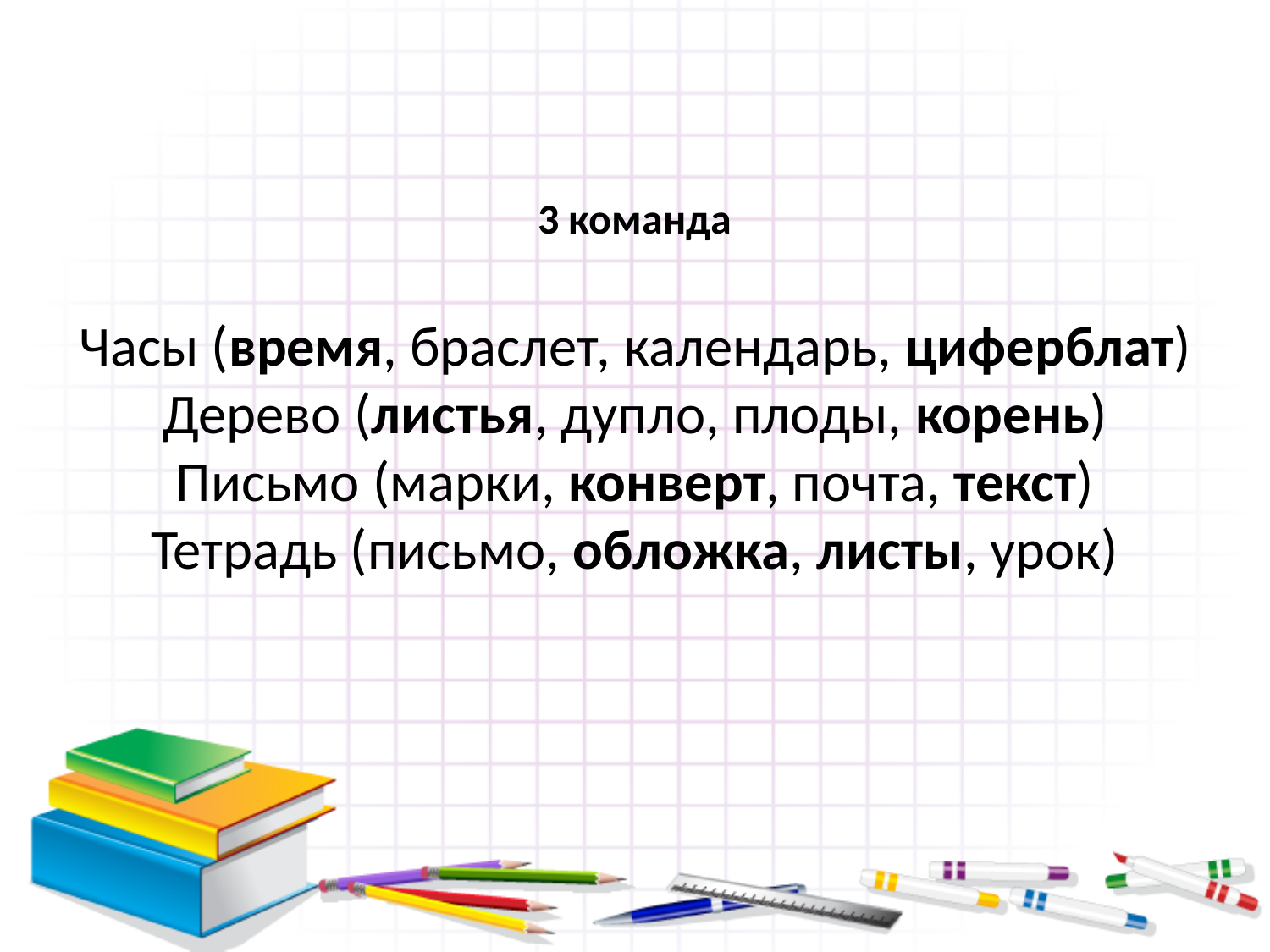

# 3 команда Часы (время, браслет, календарь, циферблат) Дерево (листья, дупло, плоды, корень) Письмо (марки, конверт, почта, текст) Тетрадь (письмо, обложка, листы, урок)